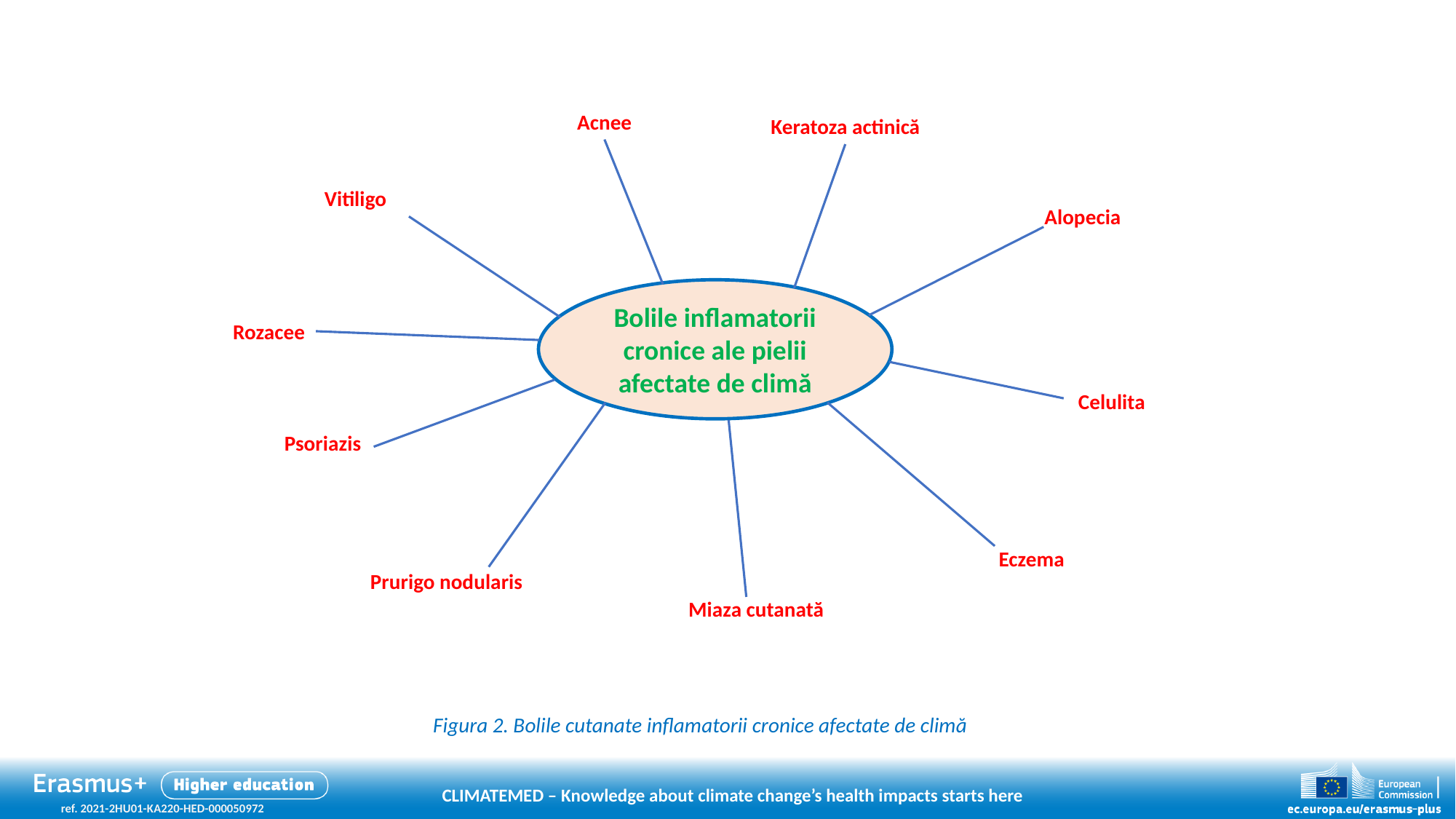

Acnee
Keratoza actinică
Vitiligo
Alopecia
Bolile inflamatorii cronice ale pielii afectate de climă
Rozacee
Celulita
Psoriazis
Eczema
Prurigo nodularis
Miaza cutanată
Figura 2. Bolile cutanate inflamatorii cronice afectate de climă